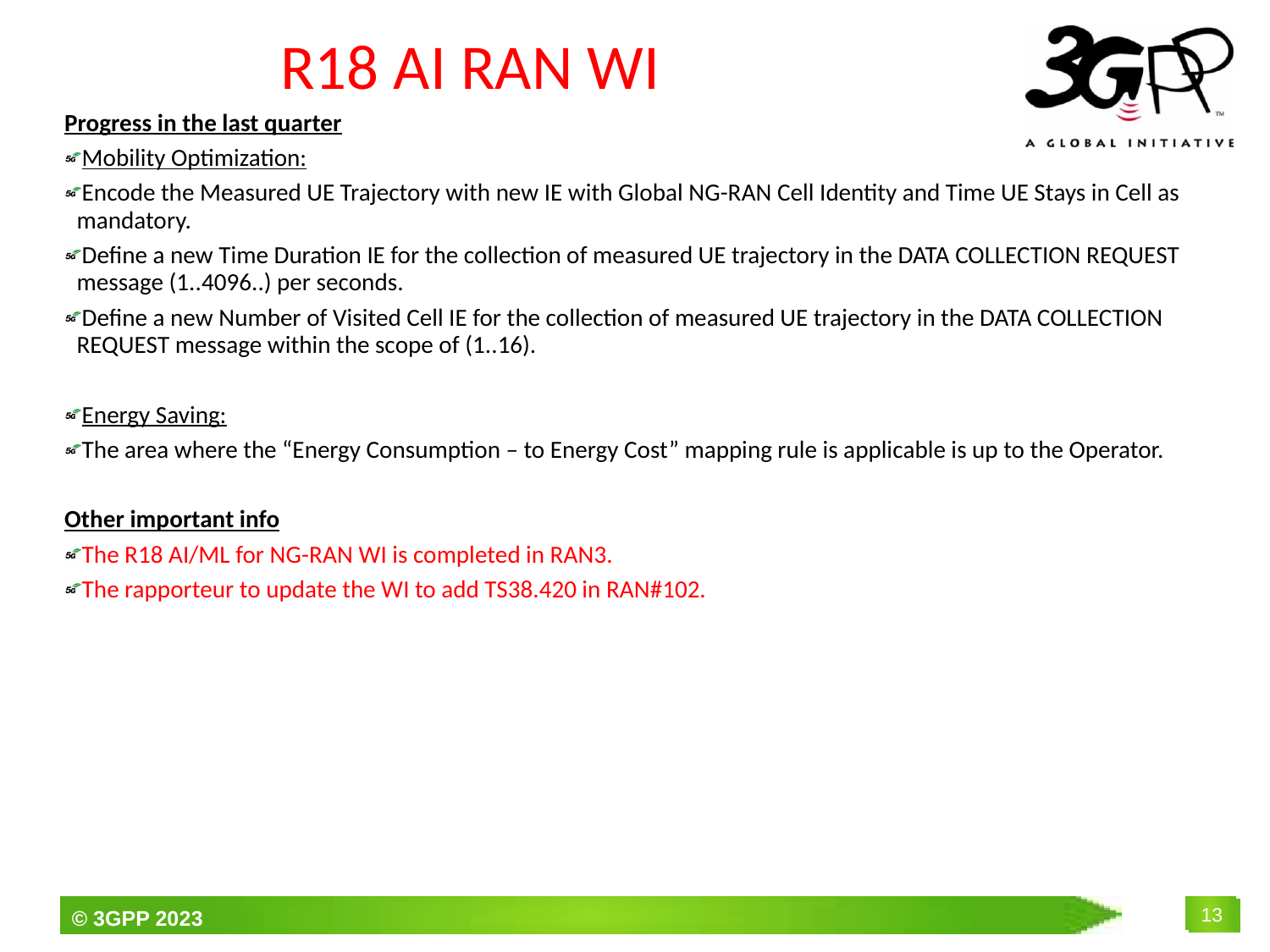

# R18 AI RAN WI

Progress in the last quarter
Mobility Optimization:
Encode the Measured UE Trajectory with new IE with Global NG-RAN Cell Identity and Time UE Stays in Cell as mandatory.
Define a new Time Duration IE for the collection of measured UE trajectory in the DATA COLLECTION REQUEST message (1..4096..) per seconds.
Define a new Number of Visited Cell IE for the collection of measured UE trajectory in the DATA COLLECTION REQUEST message within the scope of (1..16).

Energy Saving:
The area where the “Energy Consumption – to Energy Cost” mapping rule is applicable is up to the Operator.

Other important info
The R18 AI/ML for NG-RAN WI is completed in RAN3.
The rapporteur to update the WI to add TS38.420 in RAN#102.

13